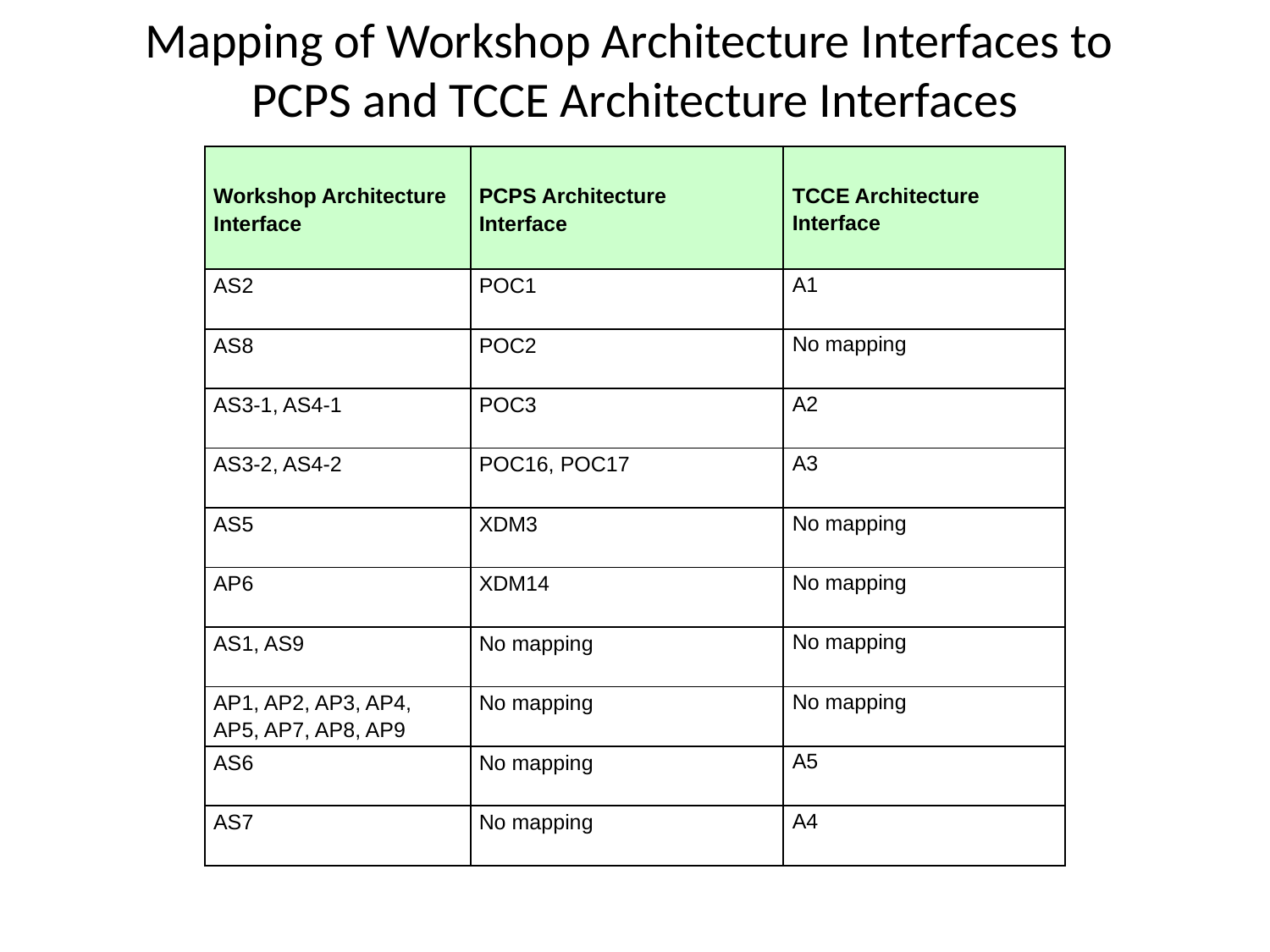

# Mapping of Workshop Architecture Interfaces to PCPS and TCCE Architecture Interfaces
| Workshop Architecture Interface | PCPS Architecture Interface | TCCE Architecture Interface |
| --- | --- | --- |
| AS2 | POC1 | A1 |
| AS8 | POC2 | No mapping |
| AS3-1, AS4-1 | POC3 | A2 |
| AS3-2, AS4-2 | POC16, POC17 | A3 |
| AS5 | XDM3 | No mapping |
| AP6 | XDM14 | No mapping |
| AS1, AS9 | No mapping | No mapping |
| AP1, AP2, AP3, AP4, AP5, AP7, AP8, AP9 | No mapping | No mapping |
| AS6 | No mapping | A5 |
| AS7 | No mapping | A4 |